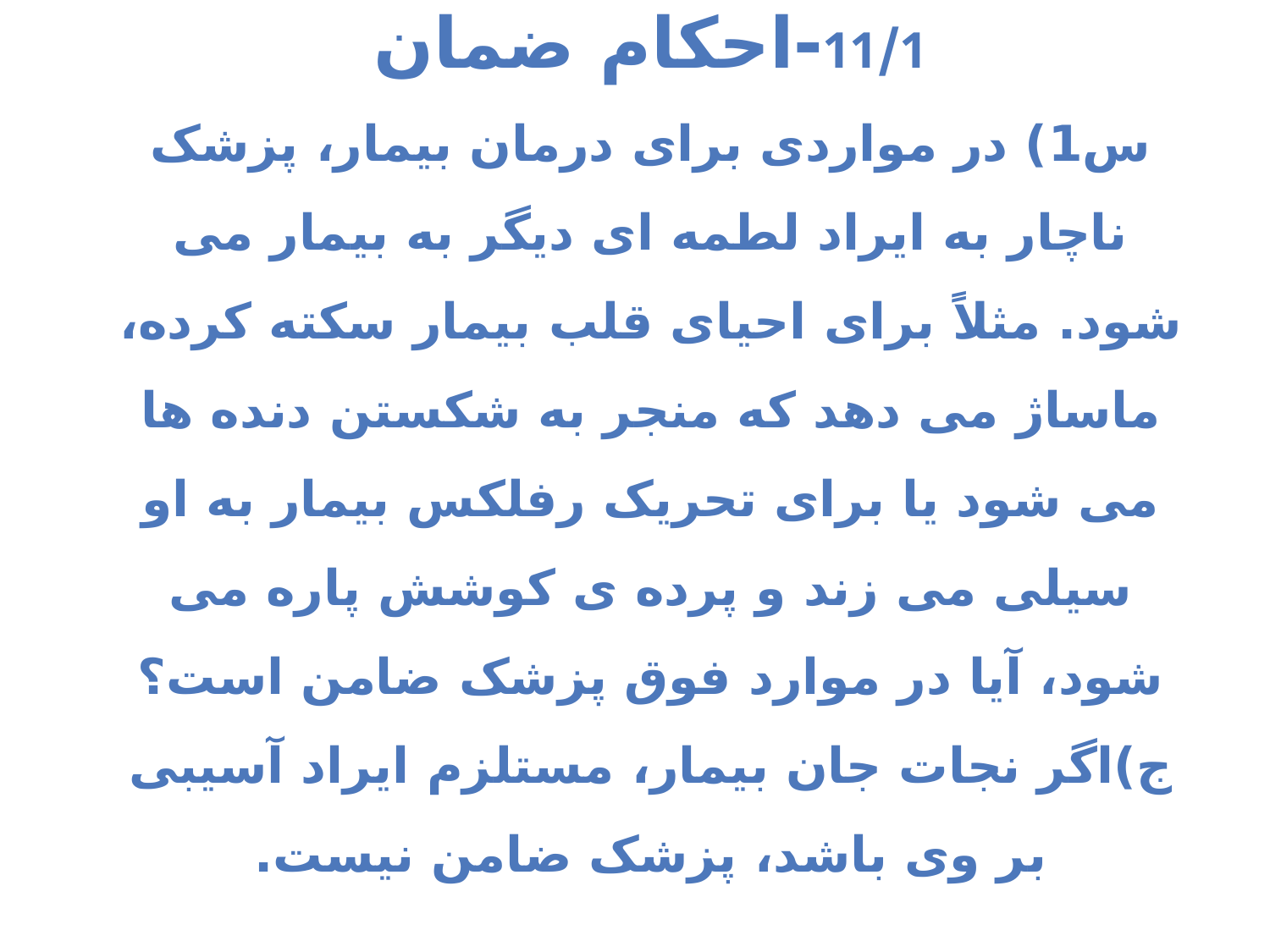

11/1-احکام ضمان
س1) در مواردی برای درمان بیمار، پزشک ناچار به ایراد لطمه ای دیگر به بیمار می شود. مثلاً برای احیای قلب بیمار سکته کرده، ماساژ می دهد که منجر به شکستن دنده ها می شود یا برای تحریک رفلکس بیمار به او سیلی می زند و پرده ی کوشش پاره می شود، آیا در موارد فوق پزشک ضامن است؟
ج)اگر نجات جان بیمار، مستلزم ایراد آسیبی بر وی باشد، پزشک ضامن نیست.